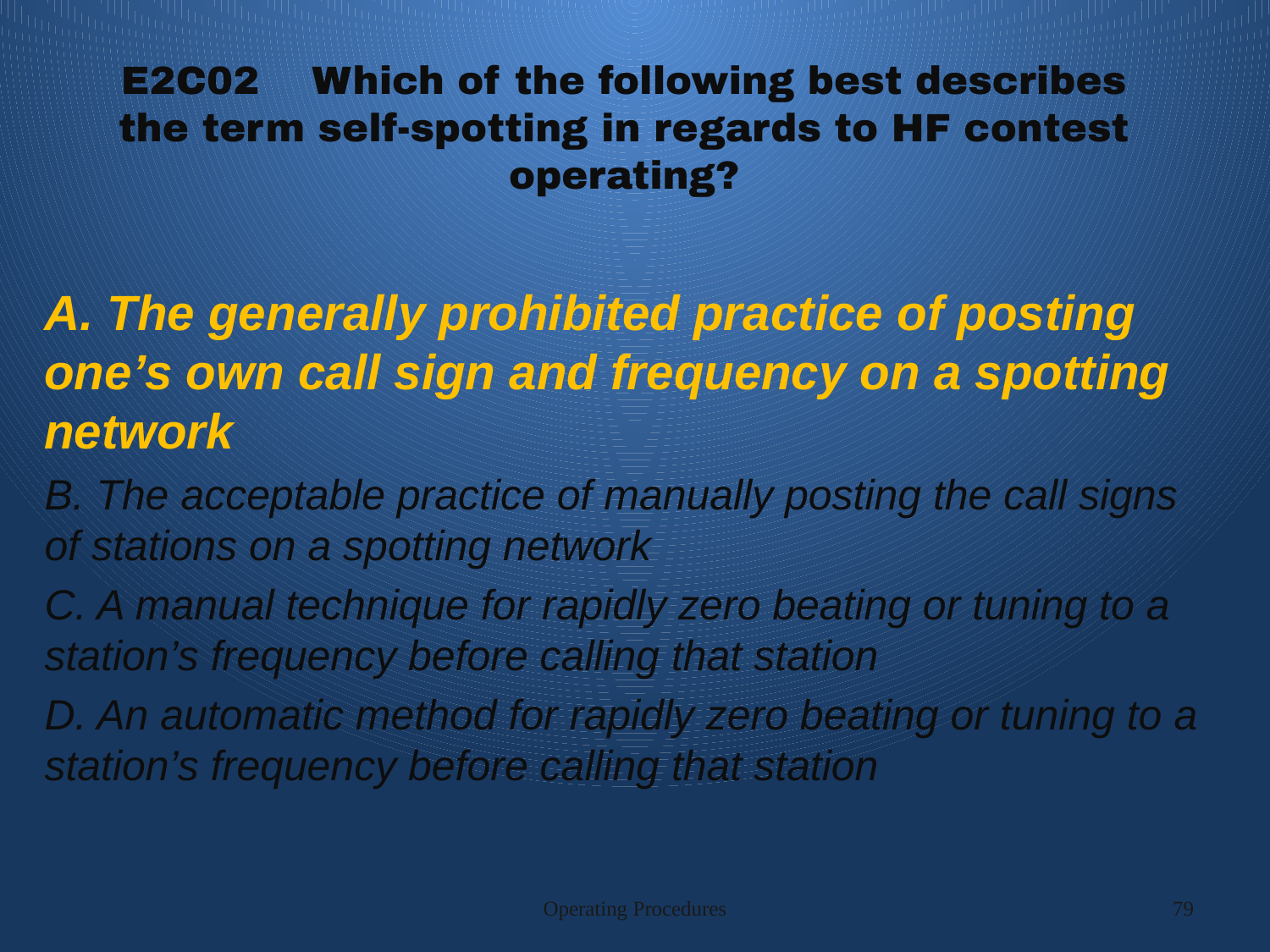

# E2C02    Which of the following best describes the term self-spotting in regards to HF contest operating?
A. The generally prohibited practice of posting one’s own call sign and frequency on a spotting network
B. The acceptable practice of manually posting the call signs of stations on a spotting network
C. A manual technique for rapidly zero beating or tuning to a station’s frequency before calling that station
D. An automatic method for rapidly zero beating or tuning to a station’s frequency before calling that station
Operating Procedures
79